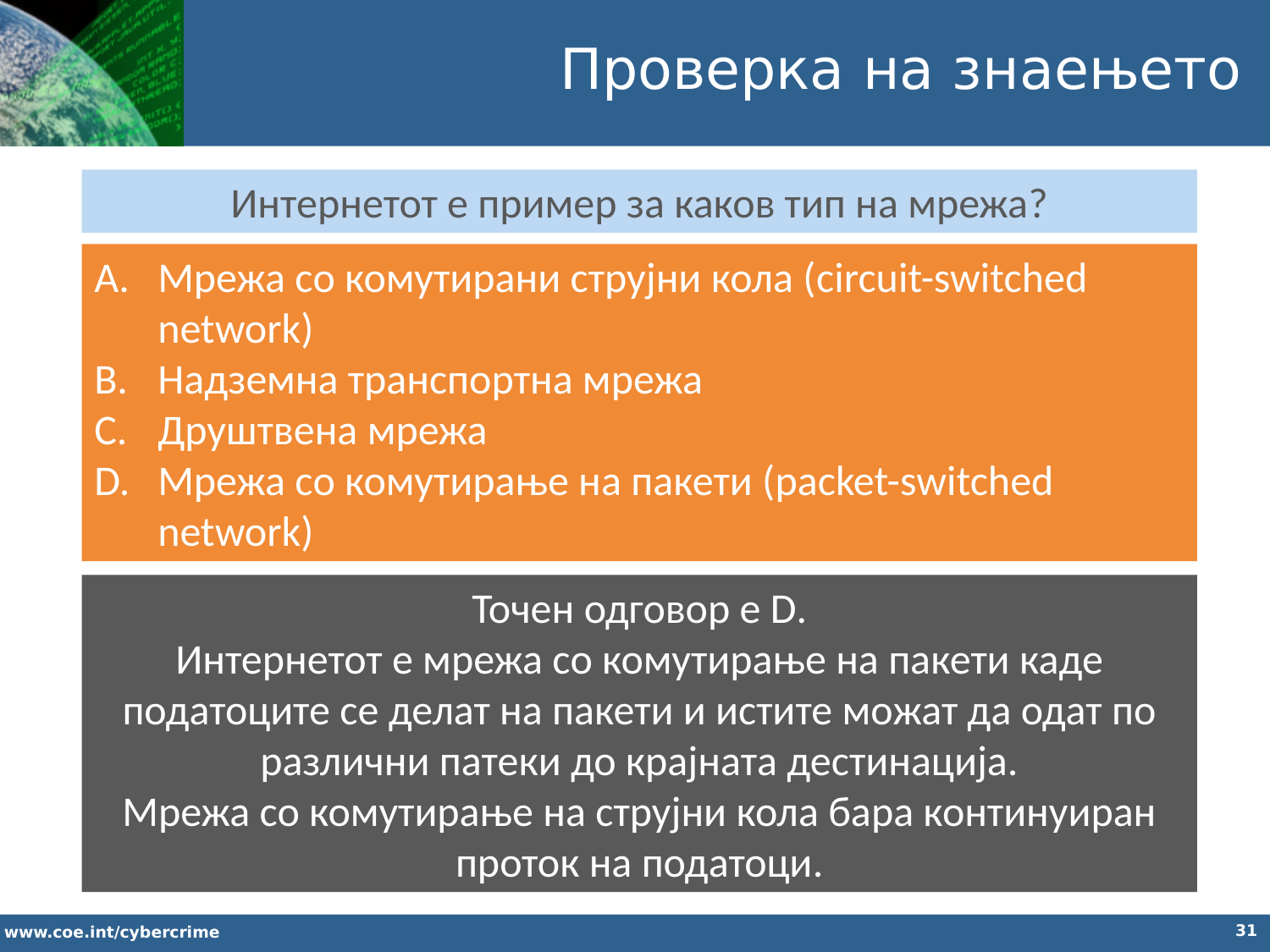

Проверка на знаењето
Интернетот е пример за каков тип на мрежа?
Мрежа со комутирани струјни кола (circuit-switched network)
Надземна транспортна мрежа
Друштвена мрежа
Мрежа со комутирање на пакети (packet-switched network)
Точен одговор е D.
Интернетот е мрежа со комутирање на пакети каде податоците се делат на пакети и истите можат да одат по различни патеки до крајната дестинација.
Мрежа со комутирање на струјни кола бара континуиран проток на податоци.